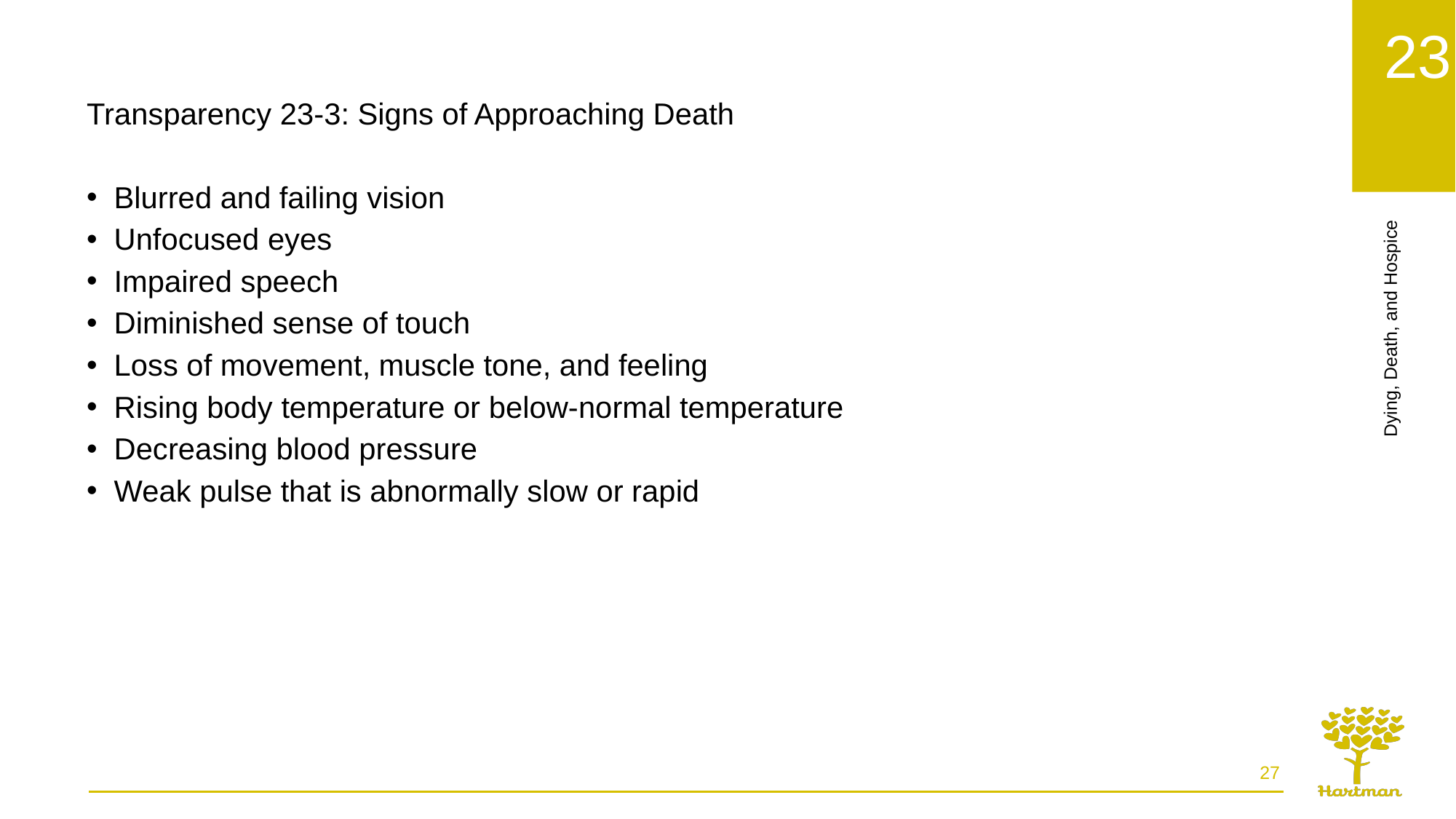

Transparency 23-3: Signs of Approaching Death

Blurred and failing vision
Unfocused eyes
Impaired speech
Diminished sense of touch
Loss of movement, muscle tone, and feeling
Rising body temperature or below-normal temperature
Decreasing blood pressure
Weak pulse that is abnormally slow or rapid

27